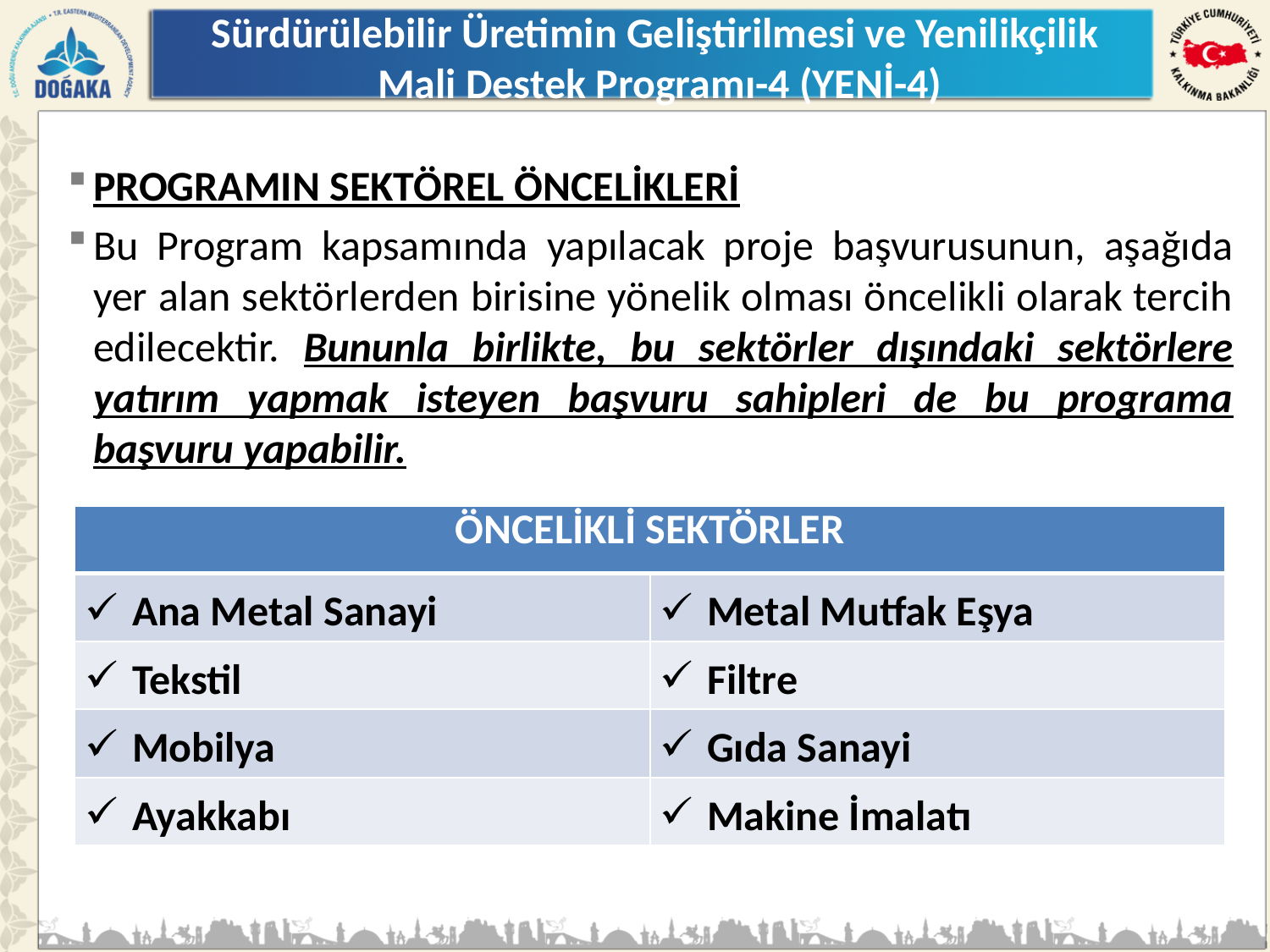

Sürdürülebilir Üretimin Geliştirilmesi ve Yenilikçilik
Mali Destek Programı-4 (YENİ-4)
PROGRAMIN SEKTÖREL ÖNCELİKLERİ
Bu Program kapsamında yapılacak proje başvurusunun, aşağıda yer alan sektörlerden birisine yönelik olması öncelikli olarak tercih edilecektir. Bununla birlikte, bu sektörler dışındaki sektörlere yatırım yapmak isteyen başvuru sahipleri de bu programa başvuru yapabilir.
| ÖNCELİKLİ SEKTÖRLER |  |
| --- | --- |
| Ana Metal Sanayi | Metal Mutfak Eşya |
| Tekstil | Filtre |
| Mobilya | Gıda Sanayi |
| Ayakkabı | Makine İmalatı |